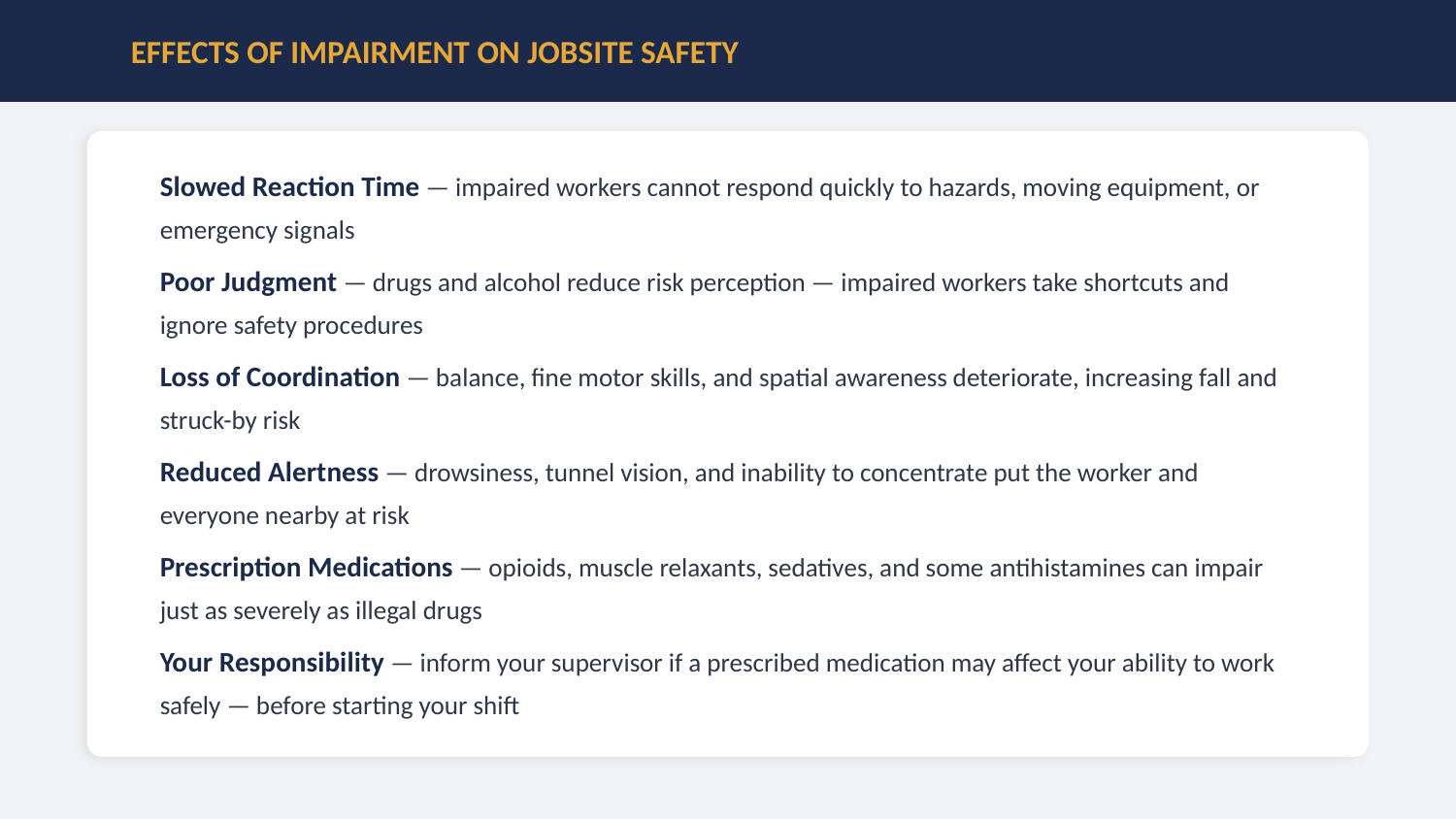

EFFECTS OF IMPAIRMENT ON JOBSITE SAFETY

Slowed Reaction Time — impaired workers cannot respond quickly to hazards, moving equipment, or emergency signals
Poor Judgment — drugs and alcohol reduce risk perception — impaired workers take shortcuts and ignore safety procedures
Loss of Coordination — balance, fine motor skills, and spatial awareness deteriorate, increasing fall and struck-by risk
Reduced Alertness — drowsiness, tunnel vision, and inability to concentrate put the worker and everyone nearby at risk
Prescription Medications — opioids, muscle relaxants, sedatives, and some antihistamines can impair just as severely as illegal drugs
Your Responsibility — inform your supervisor if a prescribed medication may affect your ability to work safely — before starting your shift